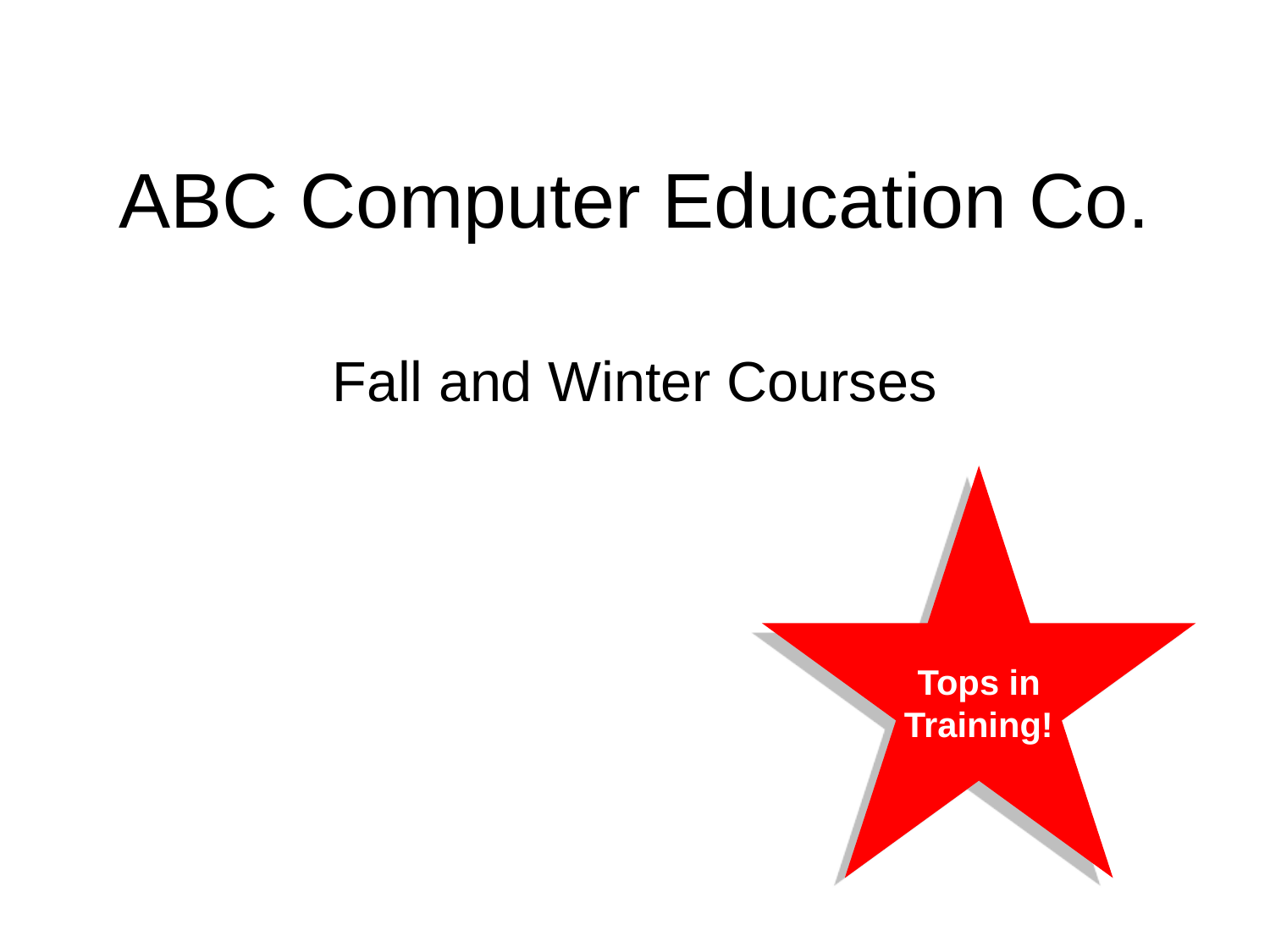

# ABC Computer Education Co.
Fall and Winter Courses
Tops in
Training!